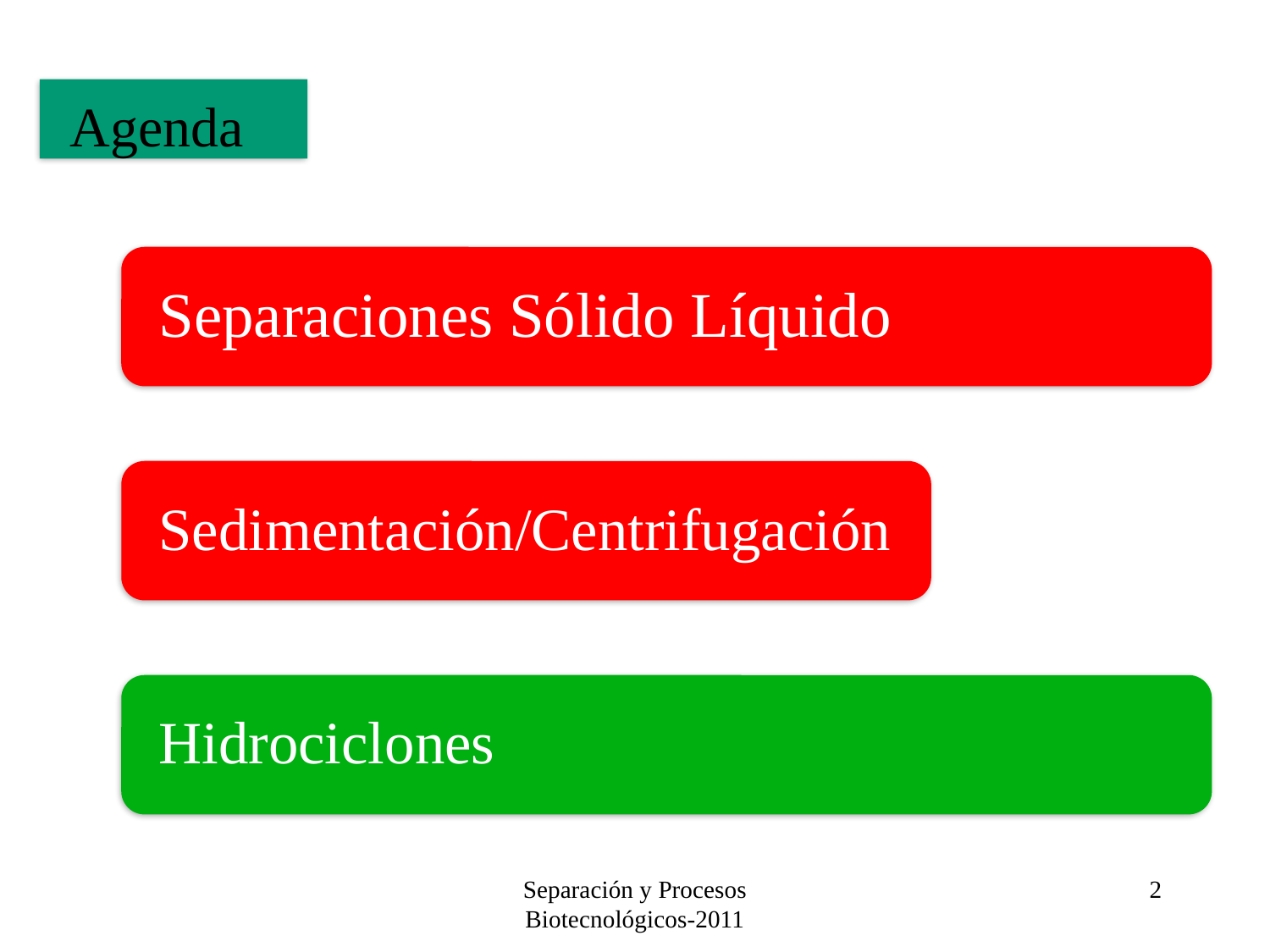

Agenda
Separaciones Sólido Líquido
Sedimentación/Centrifugación
Hidrociclones
Separación y Procesos Biotecnológicos-2011
2